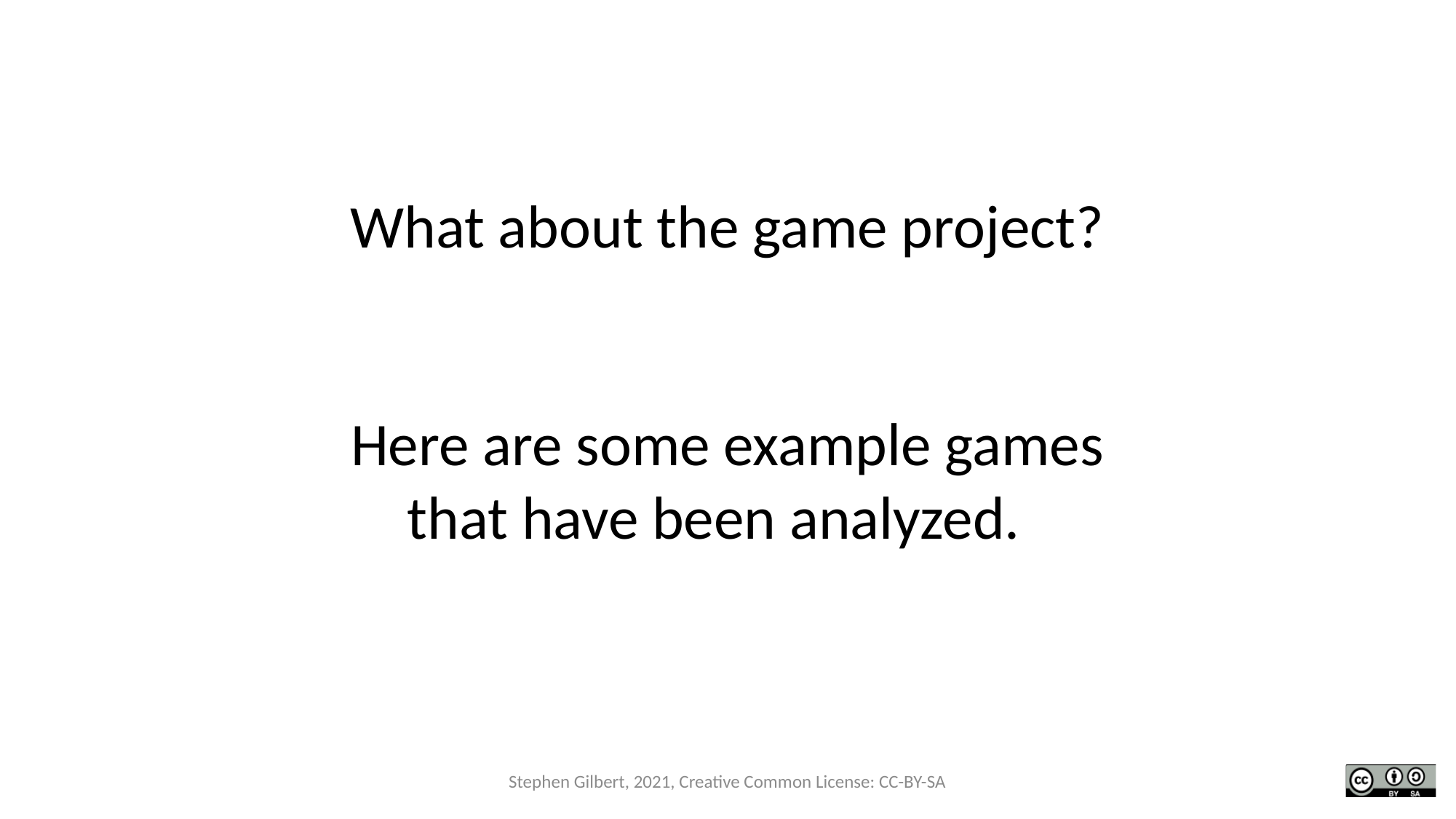

What about the game project?

Here are some example games that have been analyzed.
Stephen Gilbert, 2021, Creative Common License: CC-BY-SA